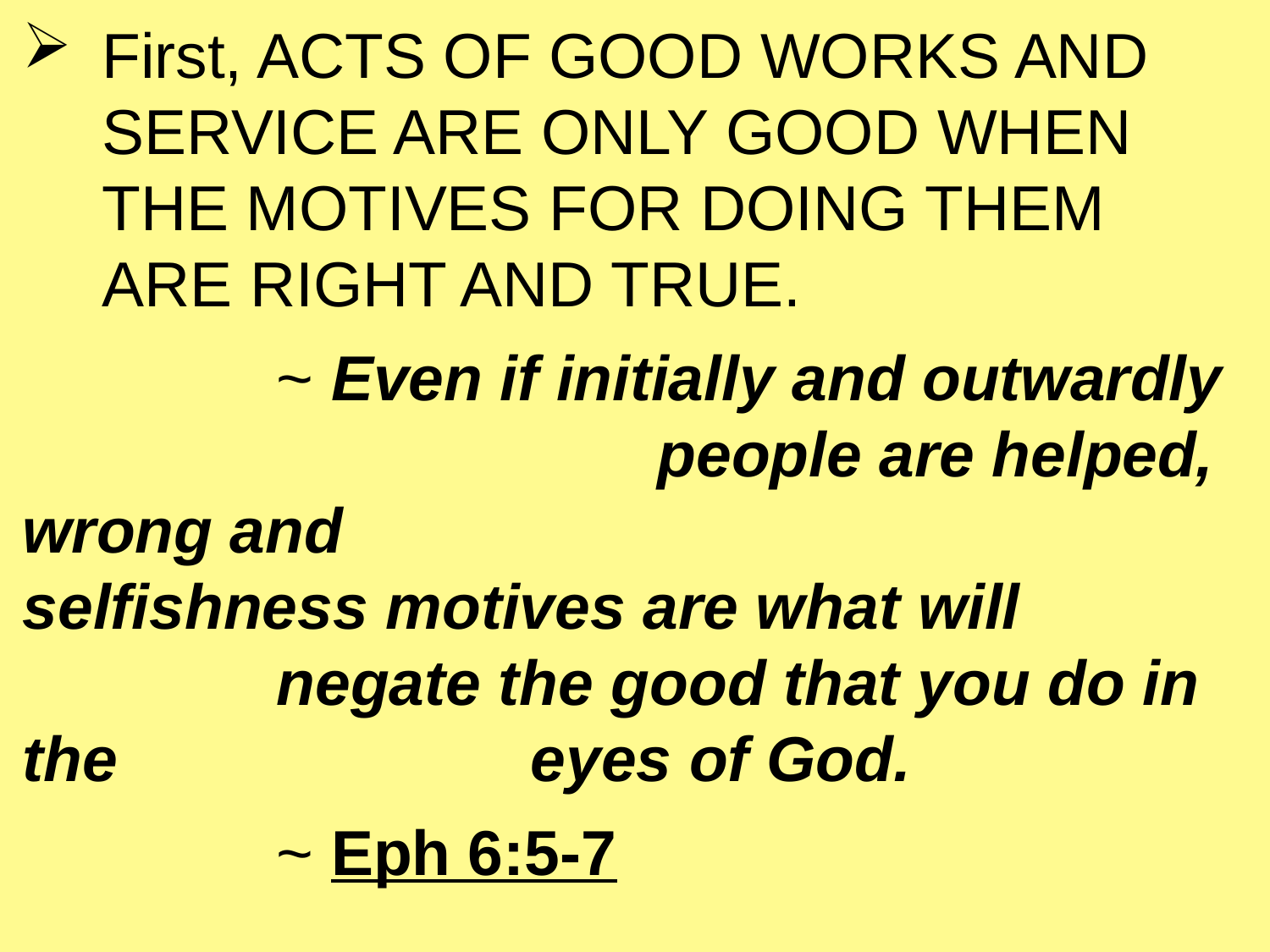

First, ACTS OF GOOD WORKS AND SERVICE ARE ONLY GOOD WHEN THE MOTIVES FOR DOING THEM ARE RIGHT AND TRUE.
		~ Even if initially and outwardly 					people are helped, wrong and 					selfishness motives are what will 				negate the good that you do in the 				eyes of God.
		~ Eph 6:5-7